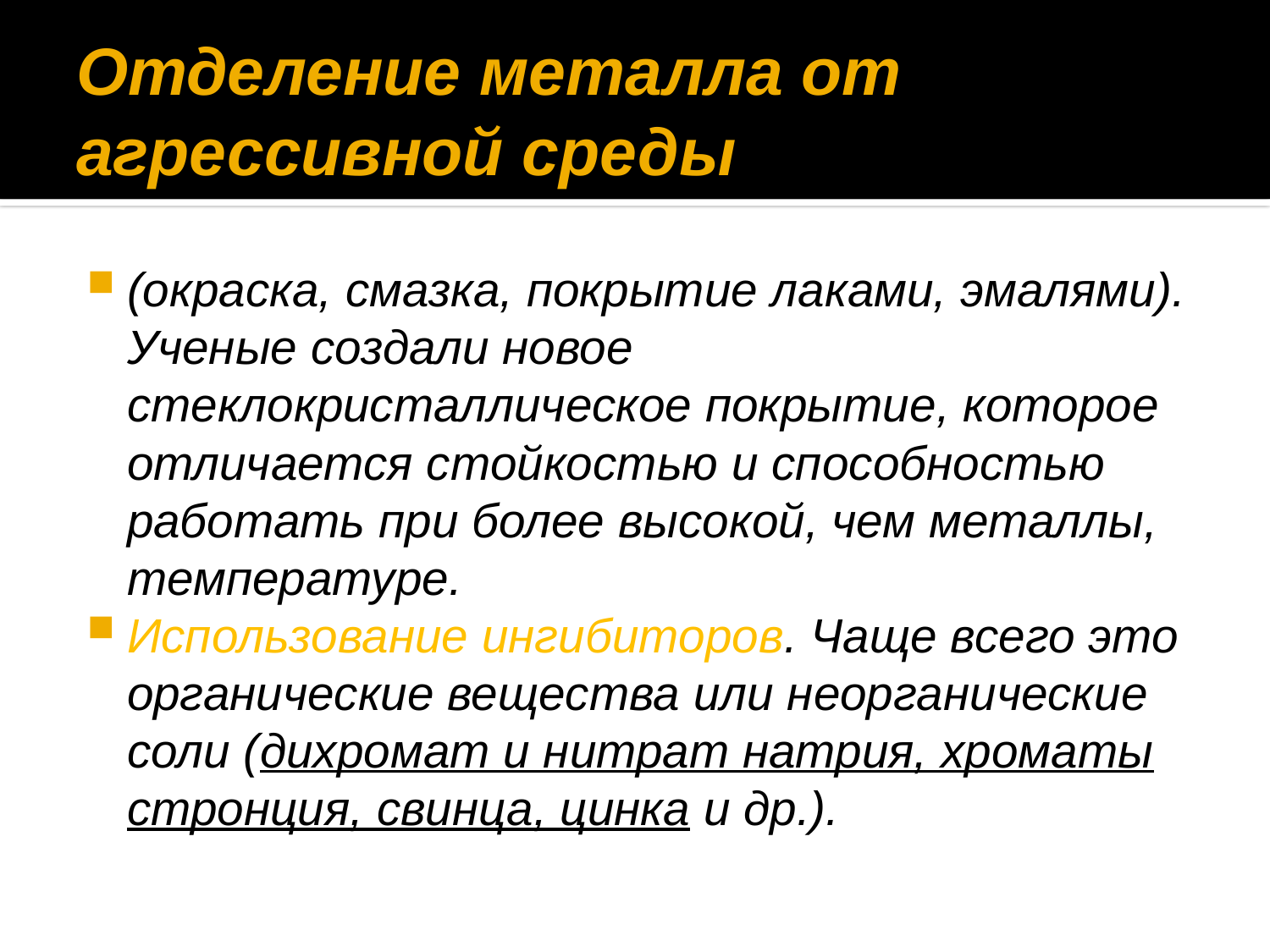

# Отделение металла от агрессивной среды
(ок­раска, смазка, покрытие лаками, эмалями). Ученые создали новое стеклокристаллическое покрытие, ко­торое отличается стойкостью и способностью рабо­тать при более высокой, чем металлы, температуре.
Использование ингибиторов. Чаще всего это органические вещества или неорганические соли (дихромат и нитрат натрия, хроматы стронция, свин­ца, цинка и др.).